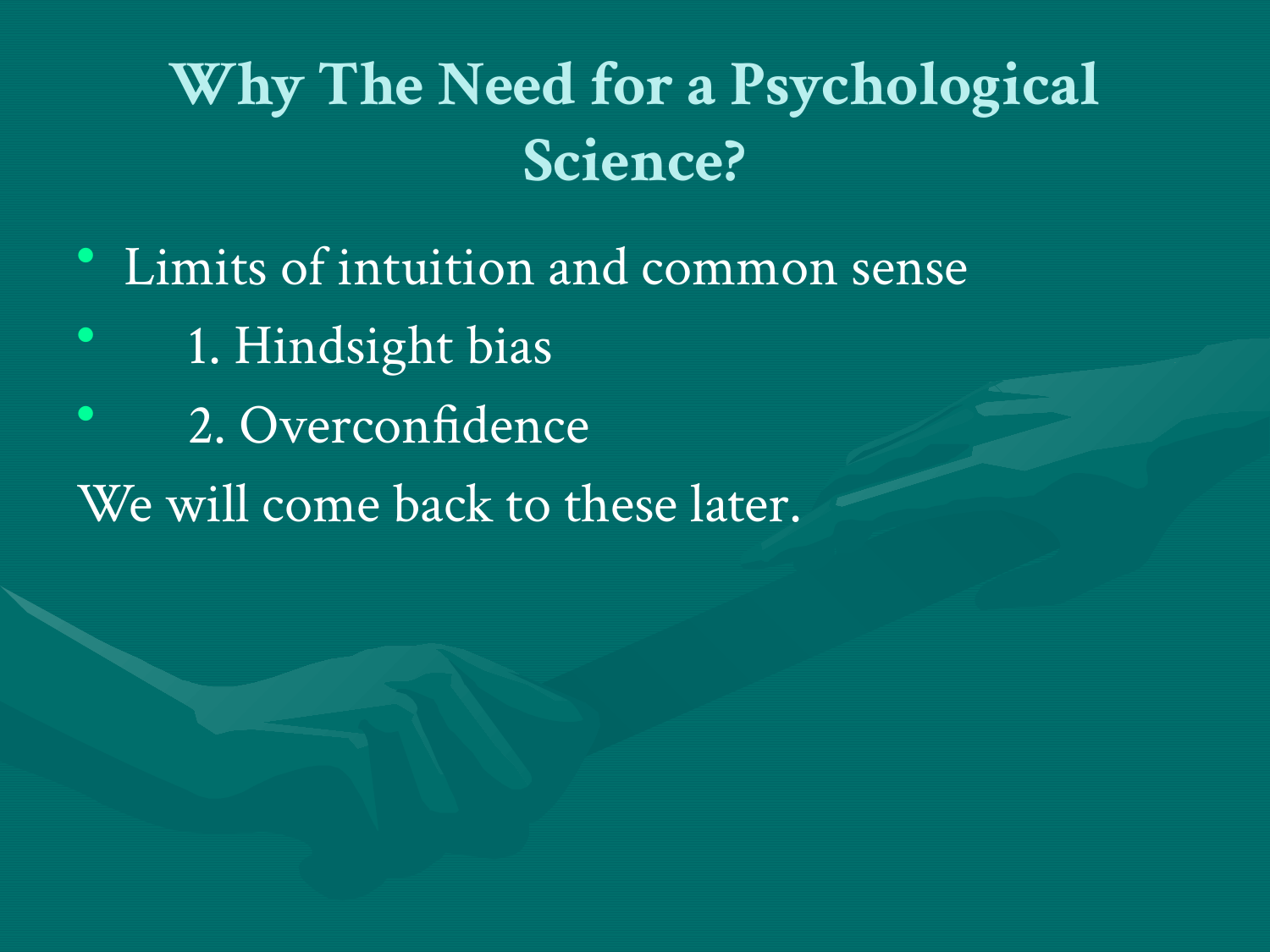

# Why The Need for a Psychological Science?
Limits of intuition and common sense
     1. Hindsight bias
     2. Overconfidence
We will come back to these later.